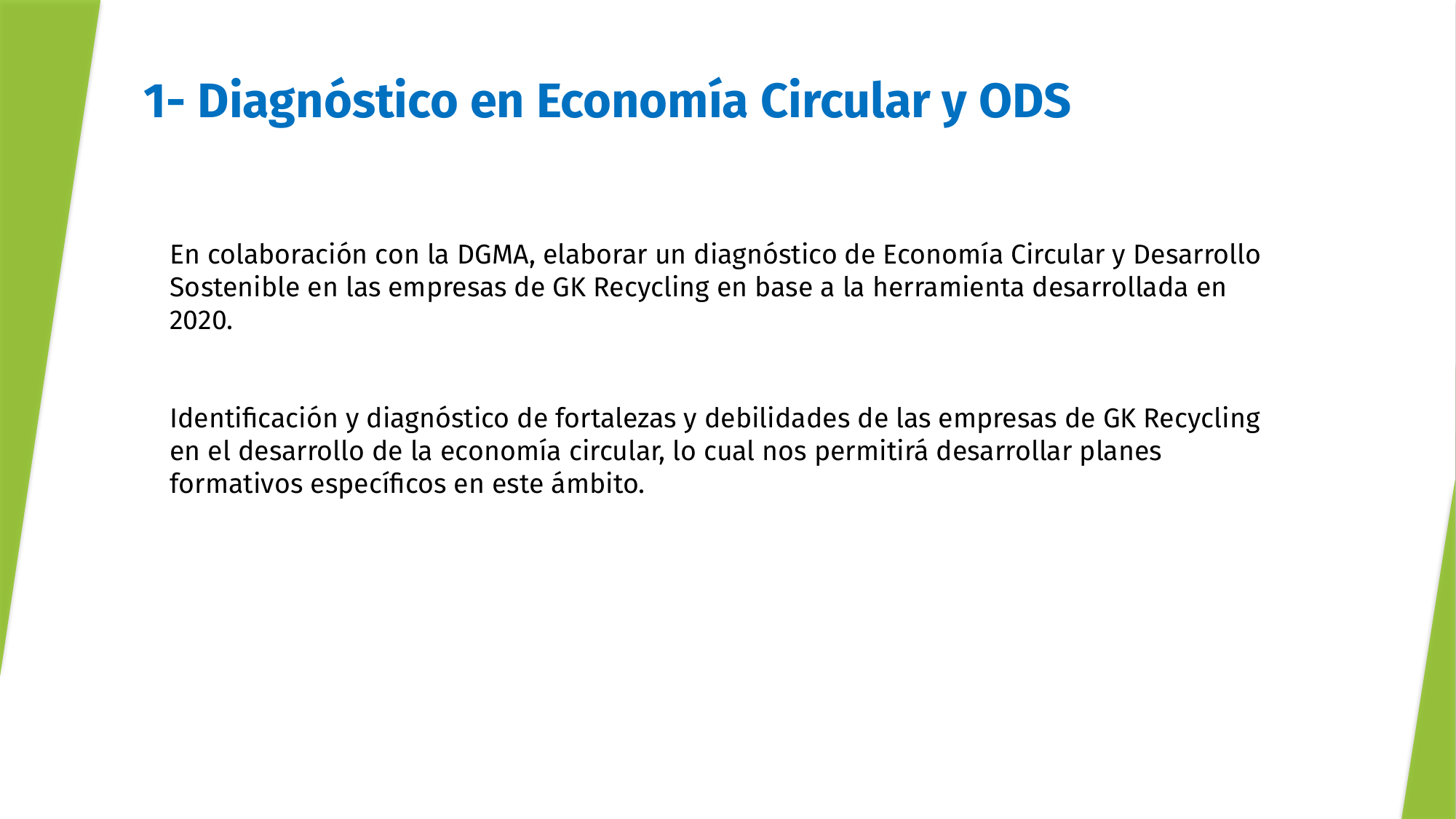

# 1- Diagnóstico en Economía Circular y ODS
En colaboración con la DGMA, elaborar un diagnóstico de Economía Circular y Desarrollo Sostenible en las empresas de GK Recycling en base a la herramienta desarrollada en 2020.

Identificación y diagnóstico de fortalezas y debilidades de las empresas de GK Recycling en el desarrollo de la economía circular, lo cual nos permitirá desarrollar planes formativos específicos en este ámbito.